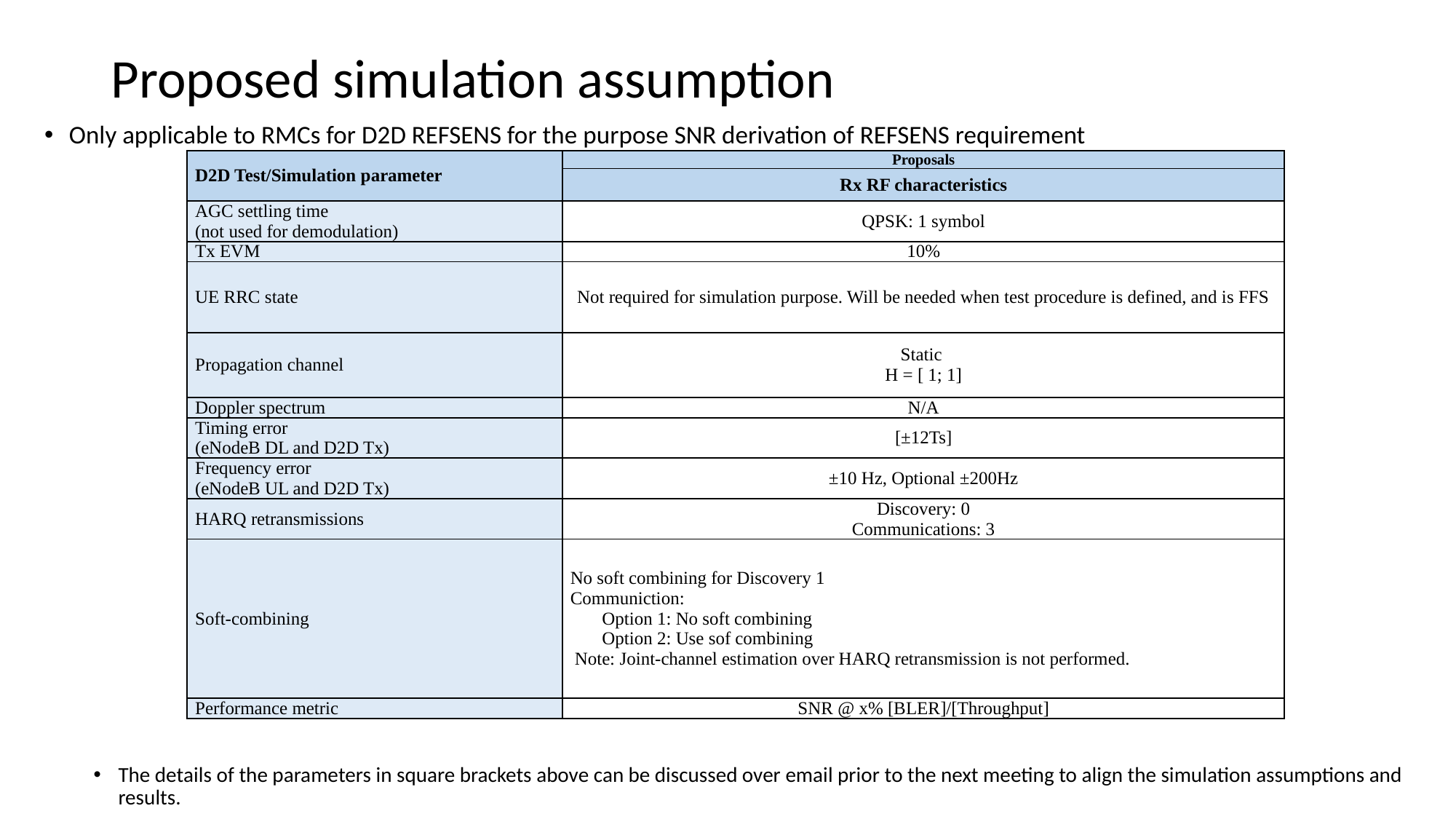

# Proposed simulation assumption
Only applicable to RMCs for D2D REFSENS for the purpose SNR derivation of REFSENS requirement

The details of the parameters in square brackets above can be discussed over email prior to the next meeting to align the simulation assumptions and results.
| D2D Test/Simulation parameter | Proposals |
| --- | --- |
|  | Rx RF characteristics |
| AGC settling time (not used for demodulation) | QPSK: 1 symbol |
| Tx EVM | 10% |
| UE RRC state | Not required for simulation purpose. Will be needed when test procedure is defined, and is FFS |
| Propagation channel | Static H = [ 1; 1] |
| Doppler spectrum | N/A |
| Timing error (eNodeB DL and D2D Tx) | [±12Ts] |
| Frequency error (eNodeB UL and D2D Tx) | ±10 Hz, Optional ±200Hz |
| HARQ retransmissions | Discovery: 0 Communications: 3 |
| Soft-combining | No soft combining for Discovery 1 Communiction: Option 1: No soft combining Option 2: Use sof combining  Note: Joint-channel estimation over HARQ retransmission is not performed. |
| Performance metric | SNR @ x% [BLER]/[Throughput] |